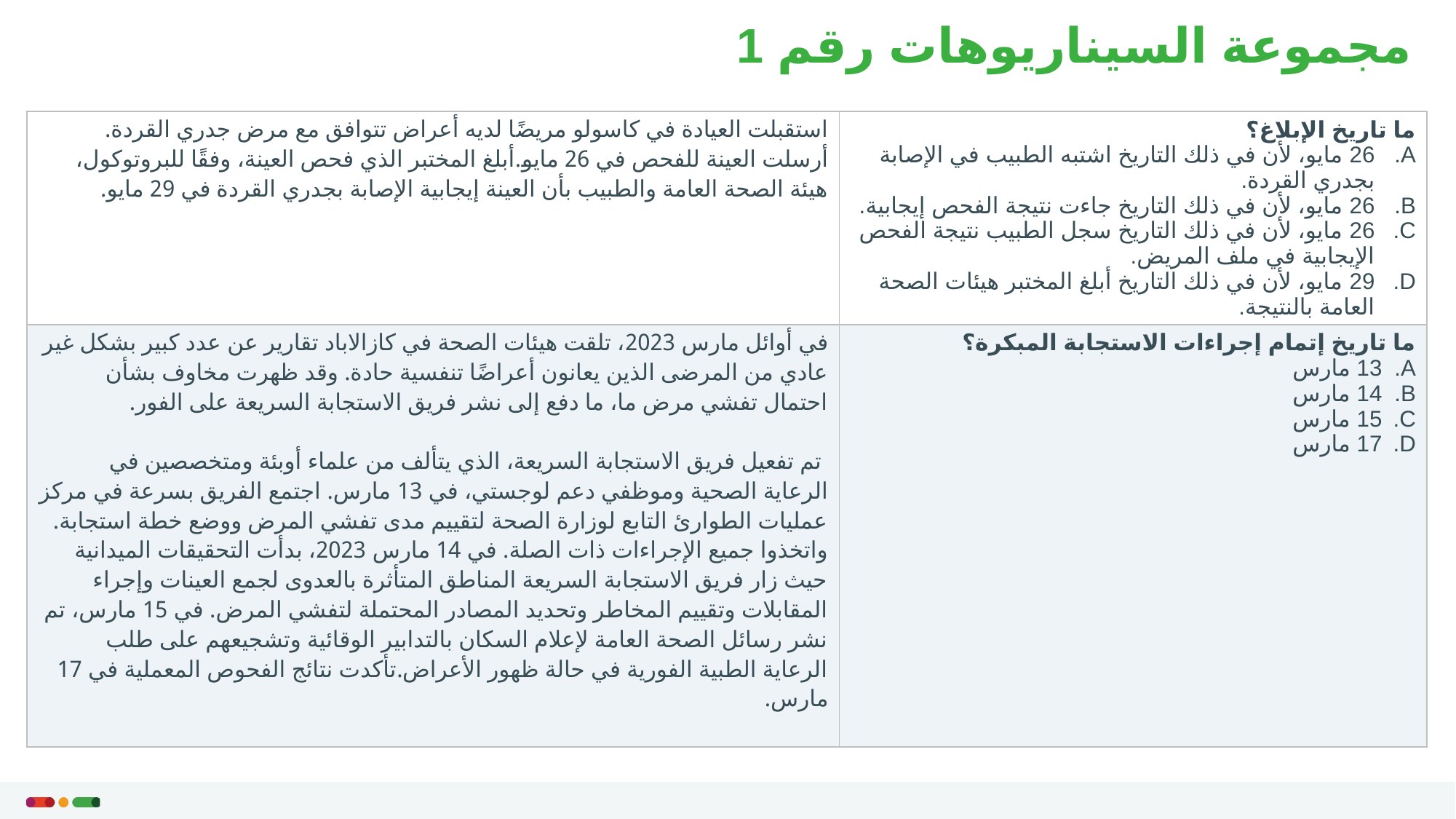

# مجموعة السيناريوهات رقم 1
| استقبلت العيادة في كاسولو مريضًا لديه أعراض تتوافق مع مرض جدري القردة. أرسلت العينة للفحص في 26 مايو.أبلغ المختبر الذي فحص العينة، وفقًا للبروتوكول، هيئة الصحة العامة والطبيب بأن العينة إيجابية الإصابة بجدري القردة في 29 مايو. | ما تاريخ الإبلاغ؟ 26 مايو، لأن في ذلك التاريخ اشتبه الطبيب في الإصابة بجدري القردة. 26 مايو، لأن في ذلك التاريخ جاءت نتيجة الفحص إيجابية.  26 مايو، لأن في ذلك التاريخ سجل الطبيب نتيجة الفحص الإيجابية في ملف المريض.  29 مايو، لأن في ذلك التاريخ أبلغ المختبر هيئات الصحة العامة بالنتيجة. |
| --- | --- |
| في أوائل مارس 2023، تلقت هيئات الصحة في كازالاباد تقارير عن عدد كبير بشكل غير عادي من المرضى الذين يعانون أعراضًا تنفسية حادة. وقد ظهرت مخاوف بشأن احتمال تفشي مرض ما، ما دفع إلى نشر فريق الاستجابة السريعة على الفور.   تم تفعيل فريق الاستجابة السريعة، الذي يتألف من علماء أوبئة ومتخصصين في الرعاية الصحية وموظفي دعم لوجستي، في 13 مارس. اجتمع الفريق بسرعة في مركز عمليات الطوارئ التابع لوزارة الصحة لتقييم مدى تفشي المرض ووضع خطة استجابة. واتخذوا جميع الإجراءات ذات الصلة. في 14 مارس 2023، بدأت التحقيقات الميدانية حيث زار فريق الاستجابة السريعة المناطق المتأثرة بالعدوى لجمع العينات وإجراء المقابلات وتقييم المخاطر وتحديد المصادر المحتملة لتفشي المرض. في 15 مارس، تم نشر رسائل الصحة العامة لإعلام السكان بالتدابير الوقائية وتشجيعهم على طلب الرعاية الطبية الفورية في حالة ظهور الأعراض.تأكدت نتائج الفحوص المعملية في 17 مارس. | ما تاريخ إتمام إجراءات الاستجابة المبكرة؟ 13 مارس 14 مارس  15 مارس  17 مارس |